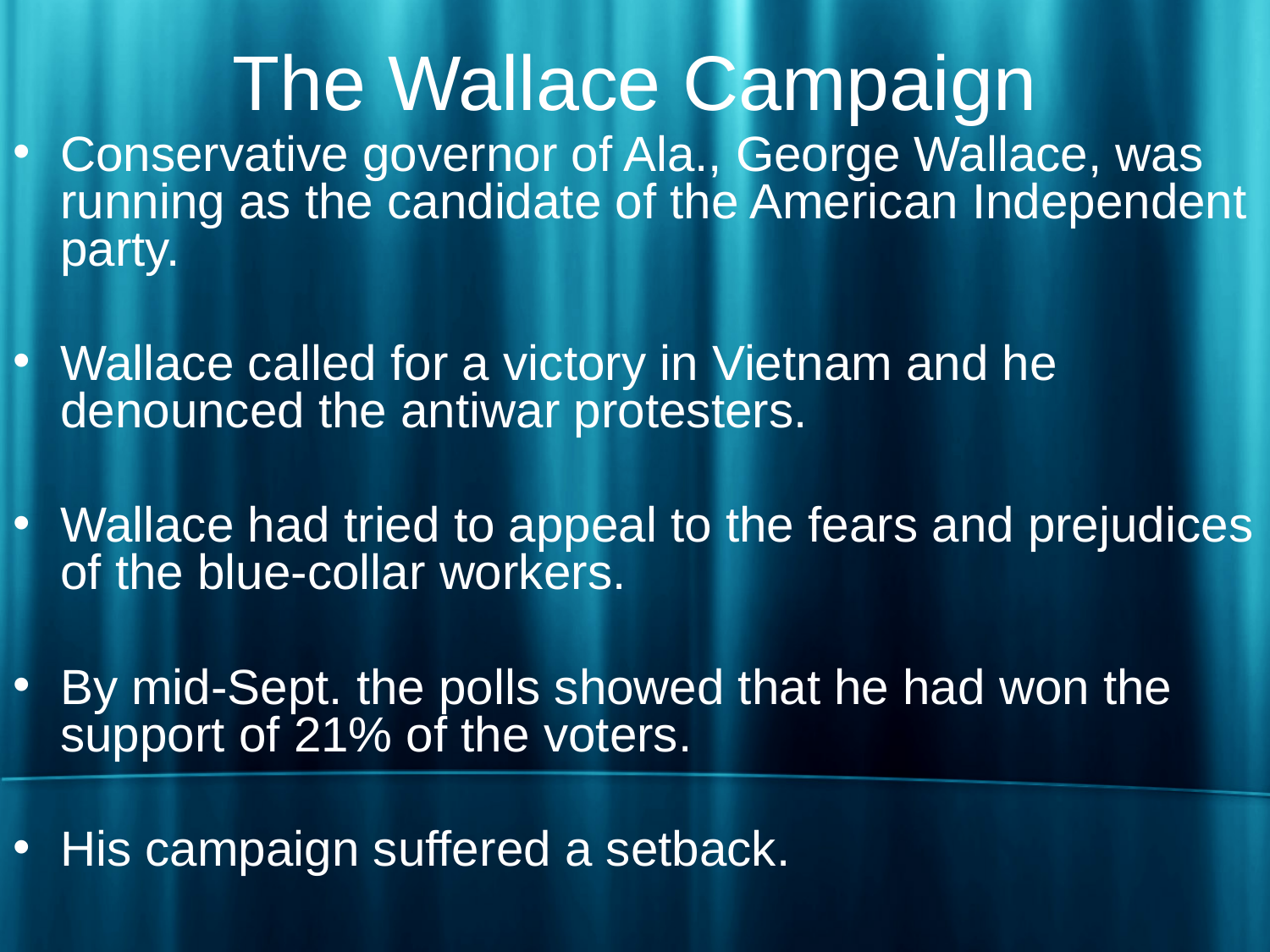

# The Wallace Campaign
Conservative governor of Ala., George Wallace, was running as the candidate of the American Independent party.

Wallace called for a victory in Vietnam and he denounced the antiwar protesters.

Wallace had tried to appeal to the fears and prejudices of the blue-collar workers.

By mid-Sept. the polls showed that he had won the support of 21% of the voters.

His campaign suffered a setback.